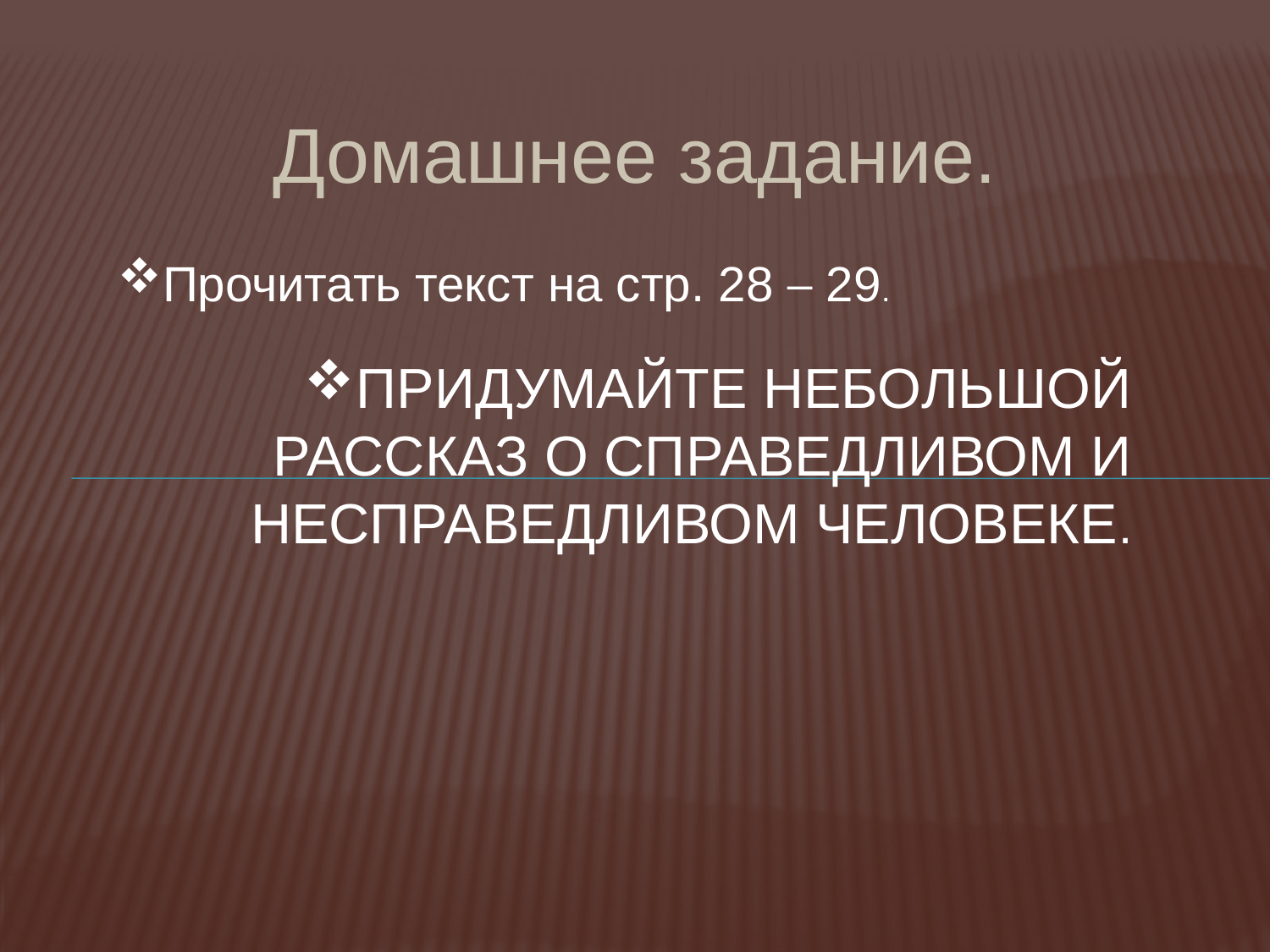

Домашнее задание.
Прочитать текст на стр. 28 – 29.
# Придумайте небольшой рассказ о справедливом и несправедливом человеке.